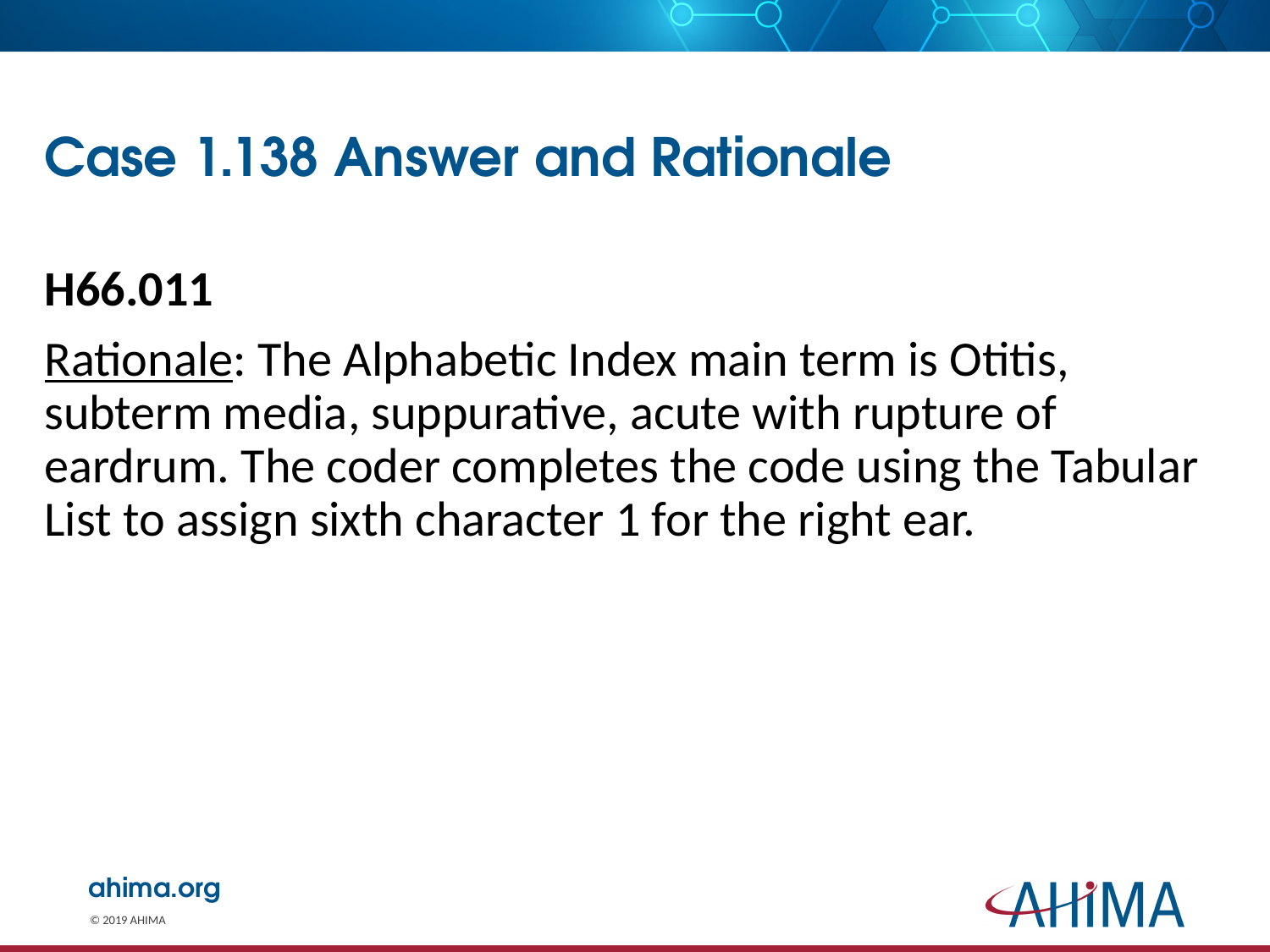

# Case 1.138 Answer and Rationale

H66.011
Rationale: The Alphabetic Index main term is Otitis, subterm media, suppurative, acute with rupture of eardrum. The coder completes the code using the Tabular List to assign sixth character 1 for the right ear.